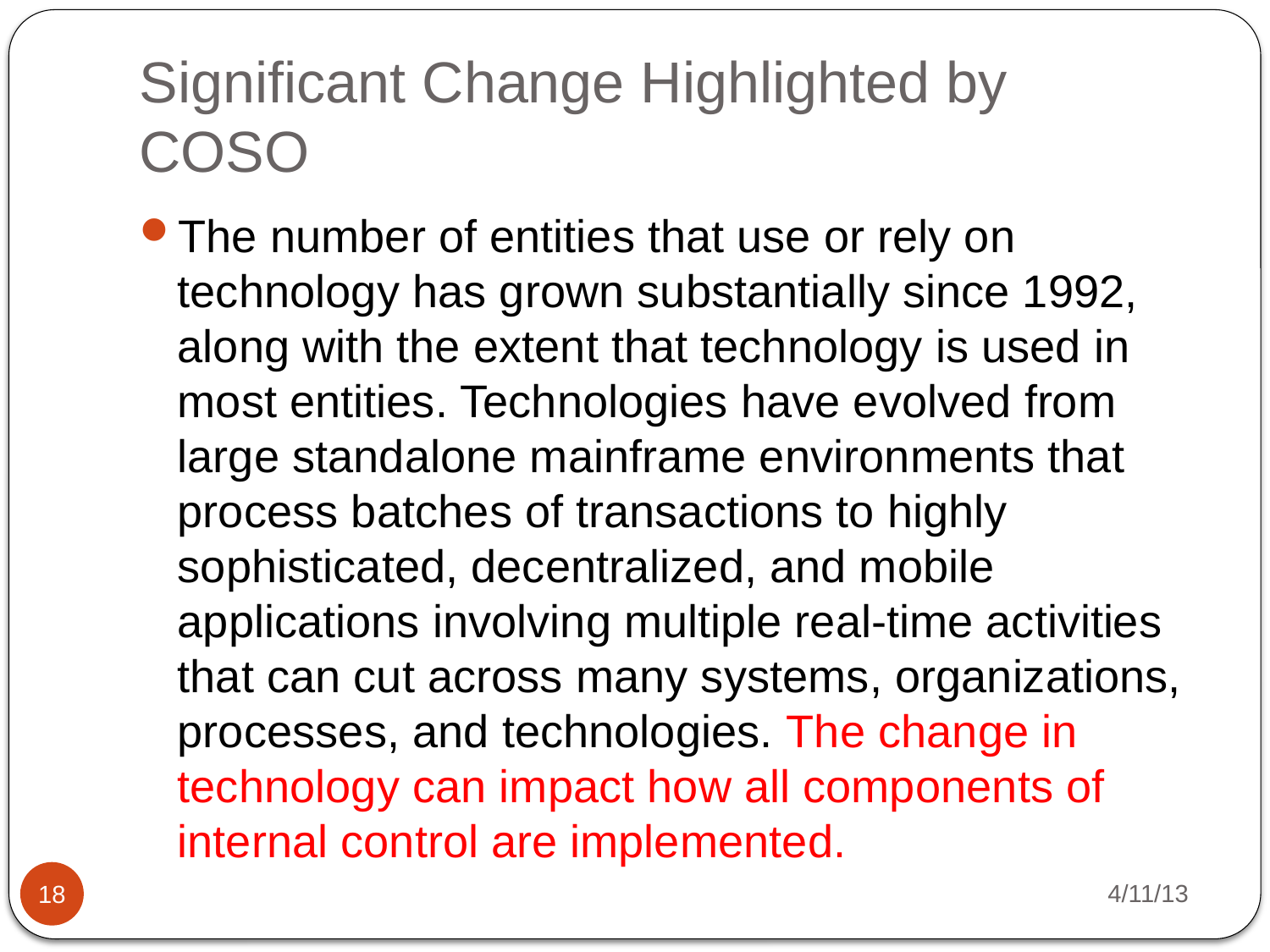

# Significant Change Highlighted by COSO
The number of entities that use or rely on technology has grown substantially since 1992, along with the extent that technology is used in most entities. Technologies have evolved from large standalone mainframe environments that process batches of transactions to highly sophisticated, decentralized, and mobile applications involving multiple real-time activities that can cut across many systems, organizations, processes, and technologies. The change in technology can impact how all components of internal control are implemented.

4/11/13
18